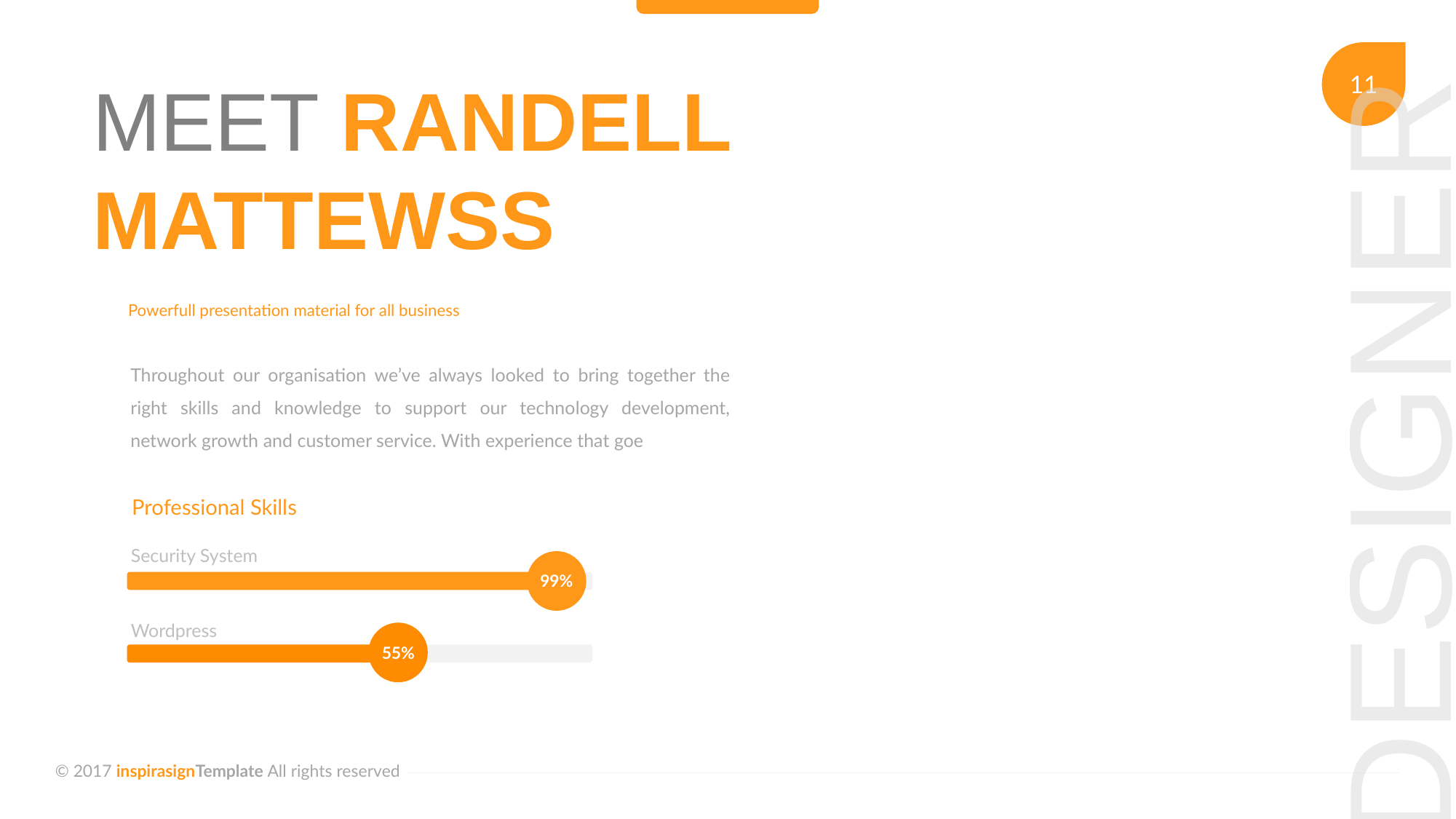

MEET RANDELL
MATTEWSS
Powerfull presentation material for all business
Throughout our organisation we’ve always looked to bring together the right skills and knowledge to support our technology development, network growth and customer service. With experience that goe
DESIGNER
Professional Skills
Security System

99%

Wordpress

55%